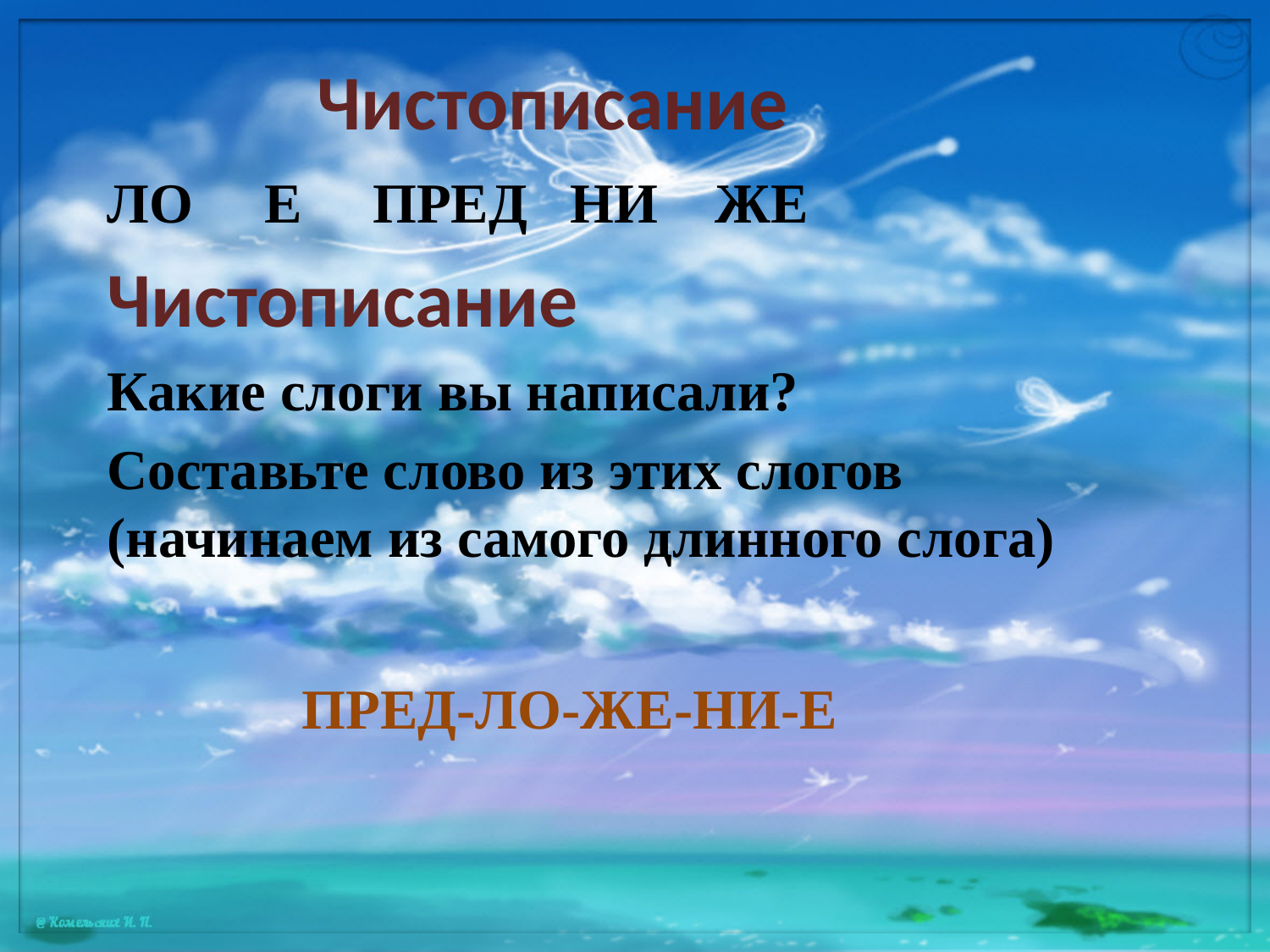

Чистописание
ЛО     Е     ПРЕД   НИ    ЖЕ
Чистописание
Какие слоги вы написали?
Составьте слово из этих слогов (начинаем из самого длинного слога)
ПРЕД-ЛО-ЖЕ-НИ-Е